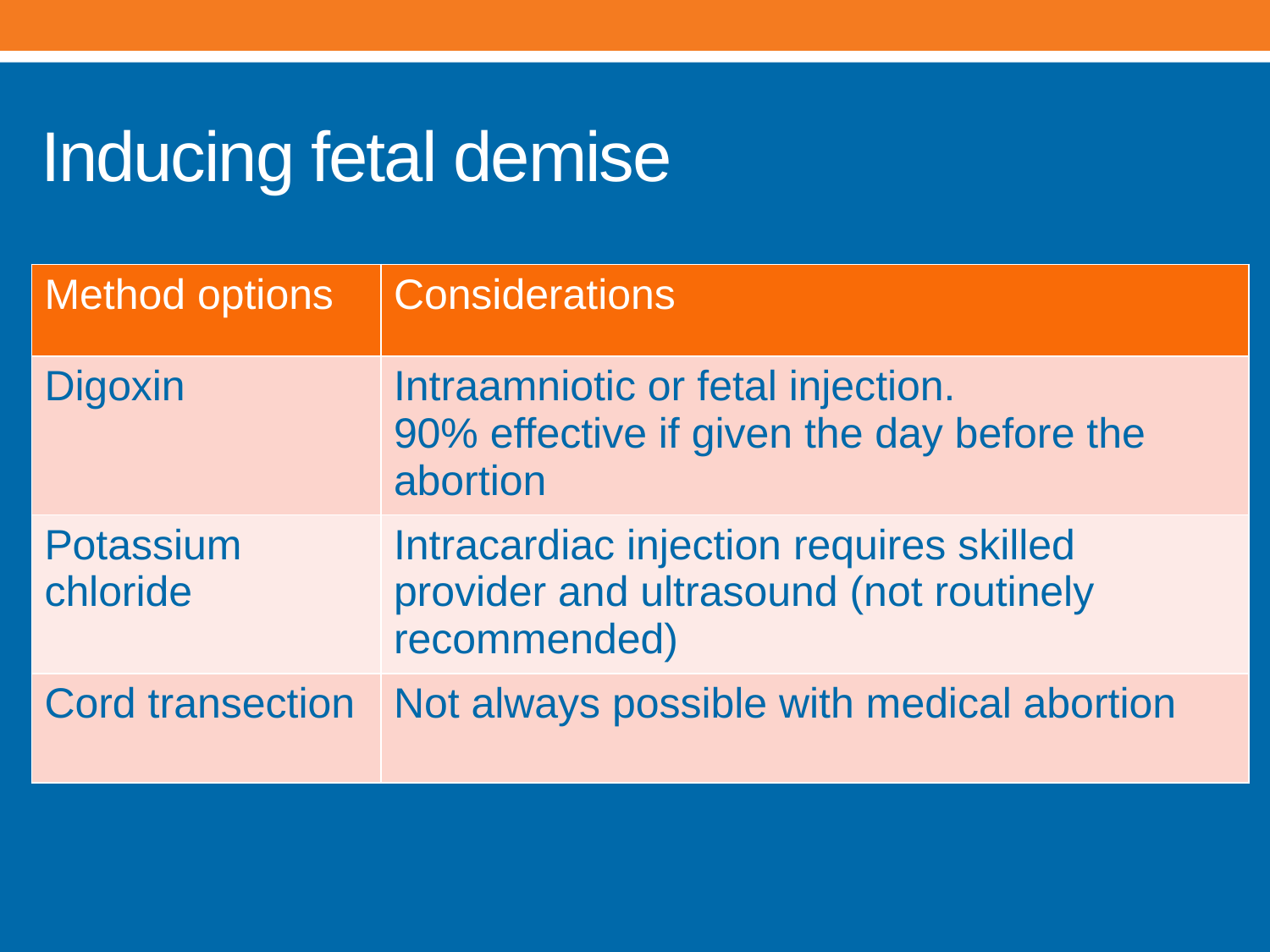

# Inducing fetal demise
| Method options | Considerations |
| --- | --- |
| Digoxin | Intraamniotic or fetal injection. 90% effective if given the day before the abortion |
| Potassium chloride | Intracardiac injection requires skilled provider and ultrasound (not routinely recommended) |
| Cord transection | Not always possible with medical abortion |